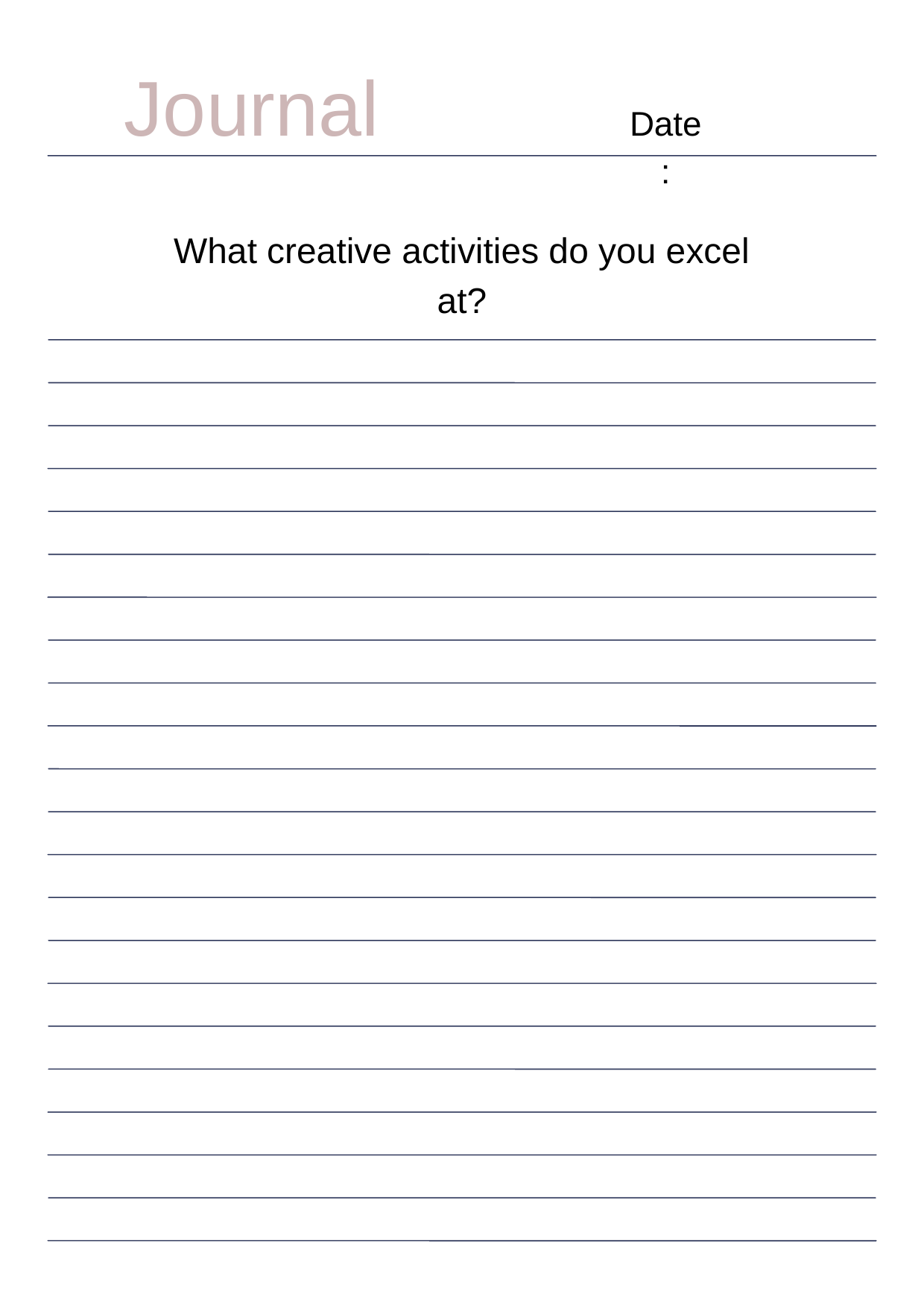

Journal
Date:

What creative activities do you excel at?